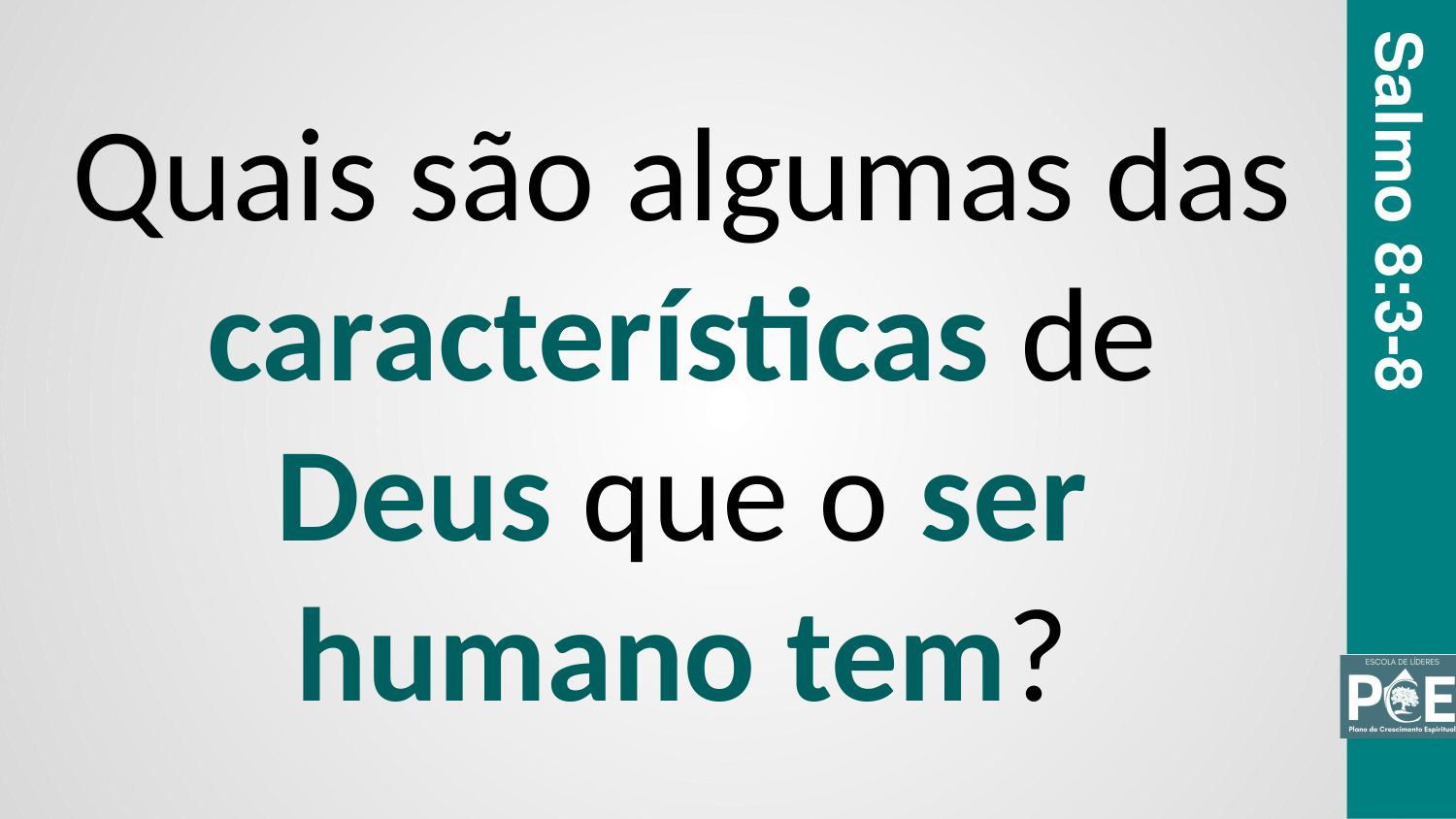

Quais são algumas das características de Deus que o ser humano tem?
Salmo 8:3-8